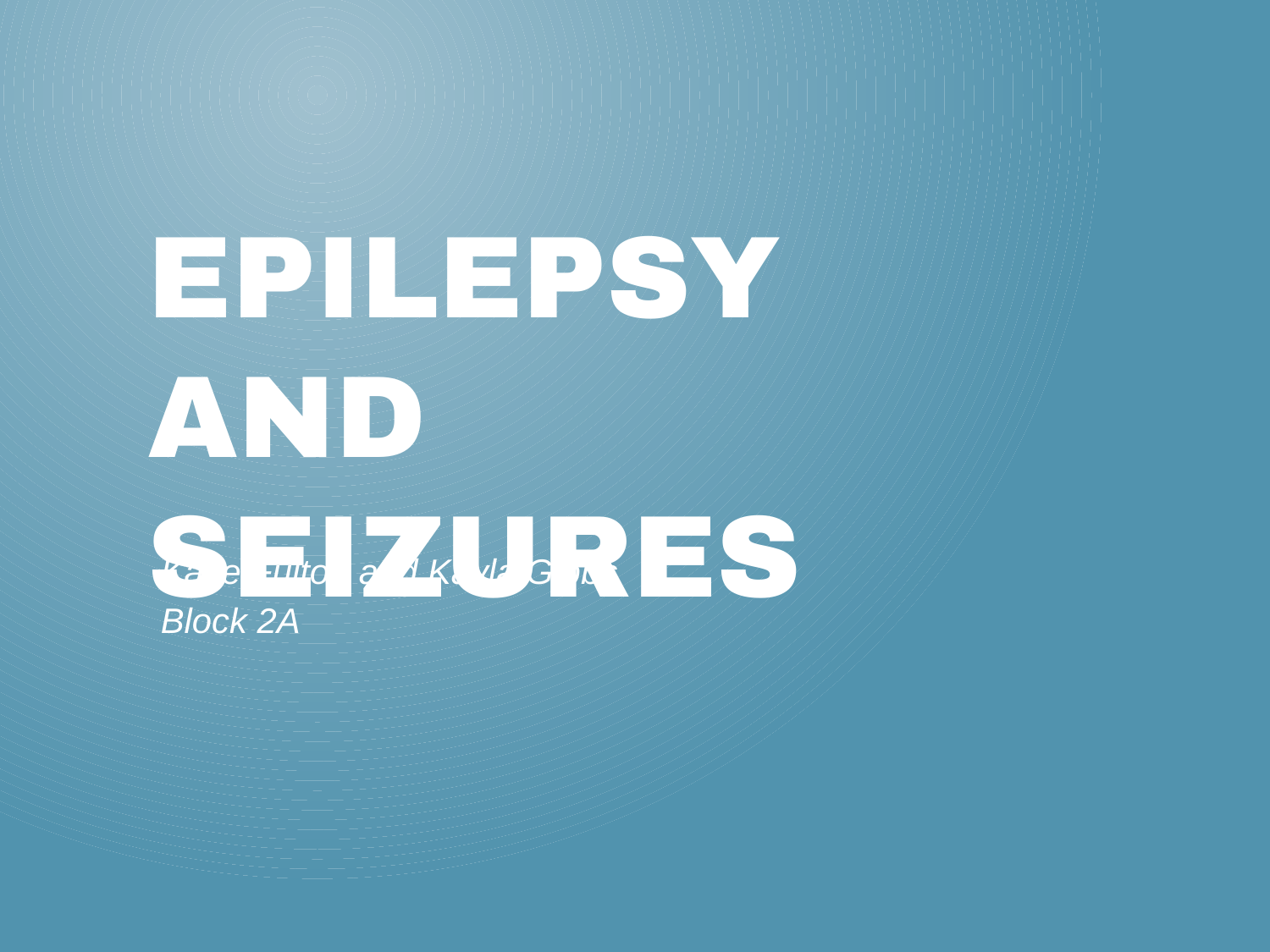

# Epilepsy and Seizures
Katie Fulton and Kayla Gibbs
Block 2A